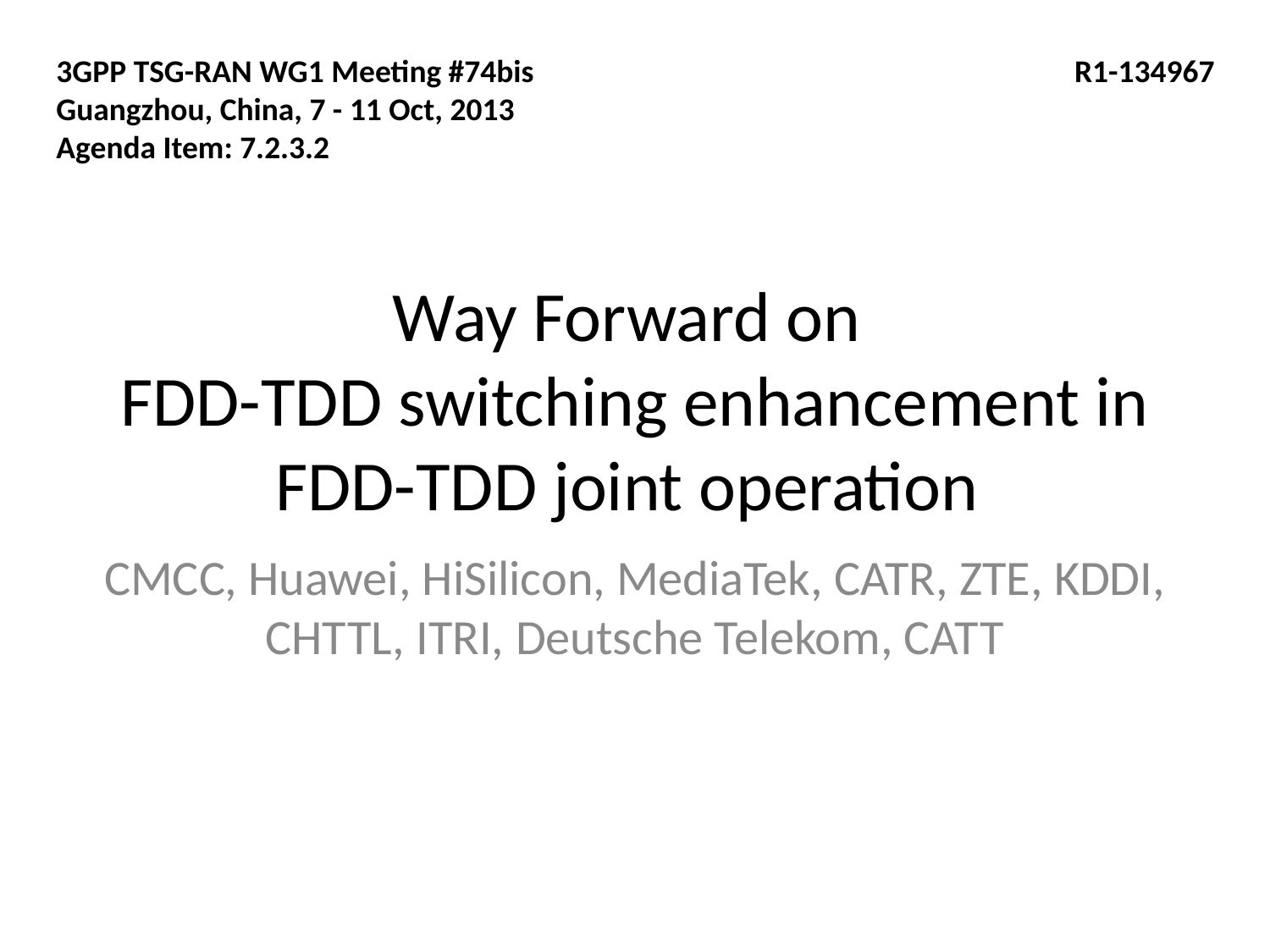

3GPP TSG-RAN WG1 Meeting #74bis
Guangzhou, China, 7 - 11 Oct, 2013
Agenda Item: 7.2.3.2
R1-134967
# Way Forward on FDD-TDD switching enhancement in FDD-TDD joint operation
CMCC, Huawei, HiSilicon, MediaTek, CATR, ZTE, KDDI, CHTTL, ITRI, Deutsche Telekom, CATT